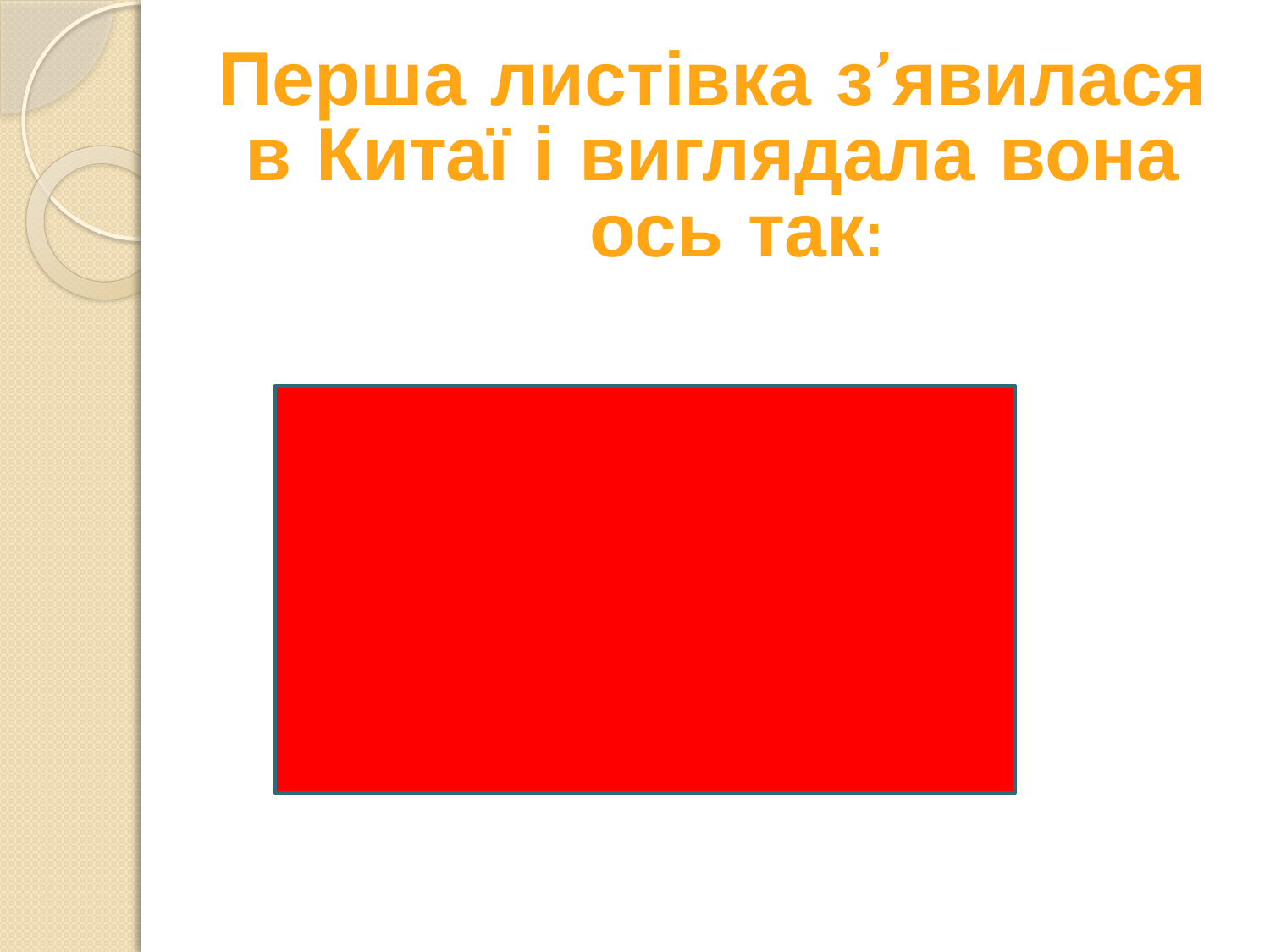

# Перша листівка з’явилася в Китаї і виглядала вона ось так: